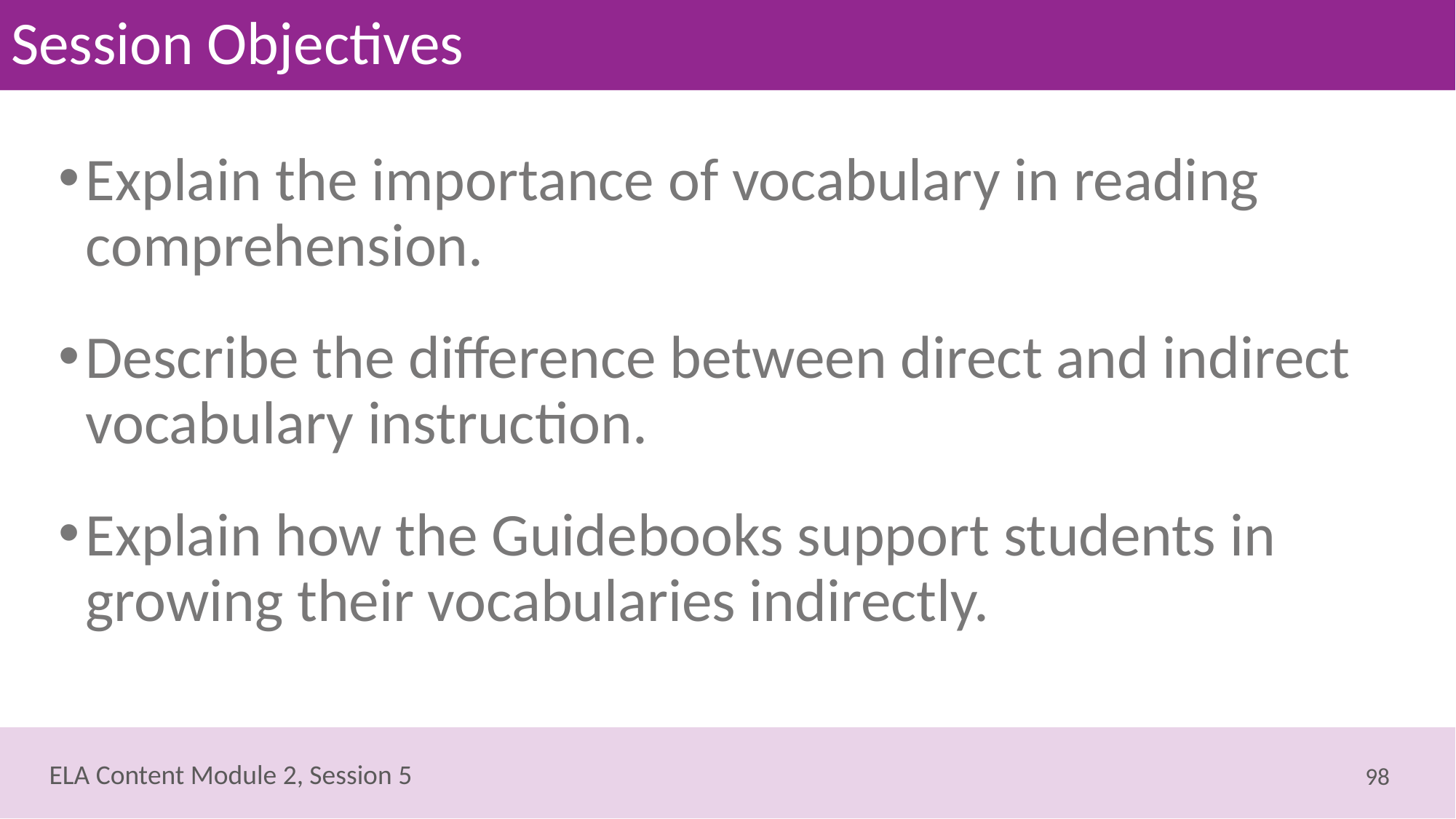

# Session Objectives
Explain the importance of vocabulary in reading comprehension.

Describe the difference between direct and indirect vocabulary instruction.

Explain how the Guidebooks support students in growing their vocabularies indirectly.

98